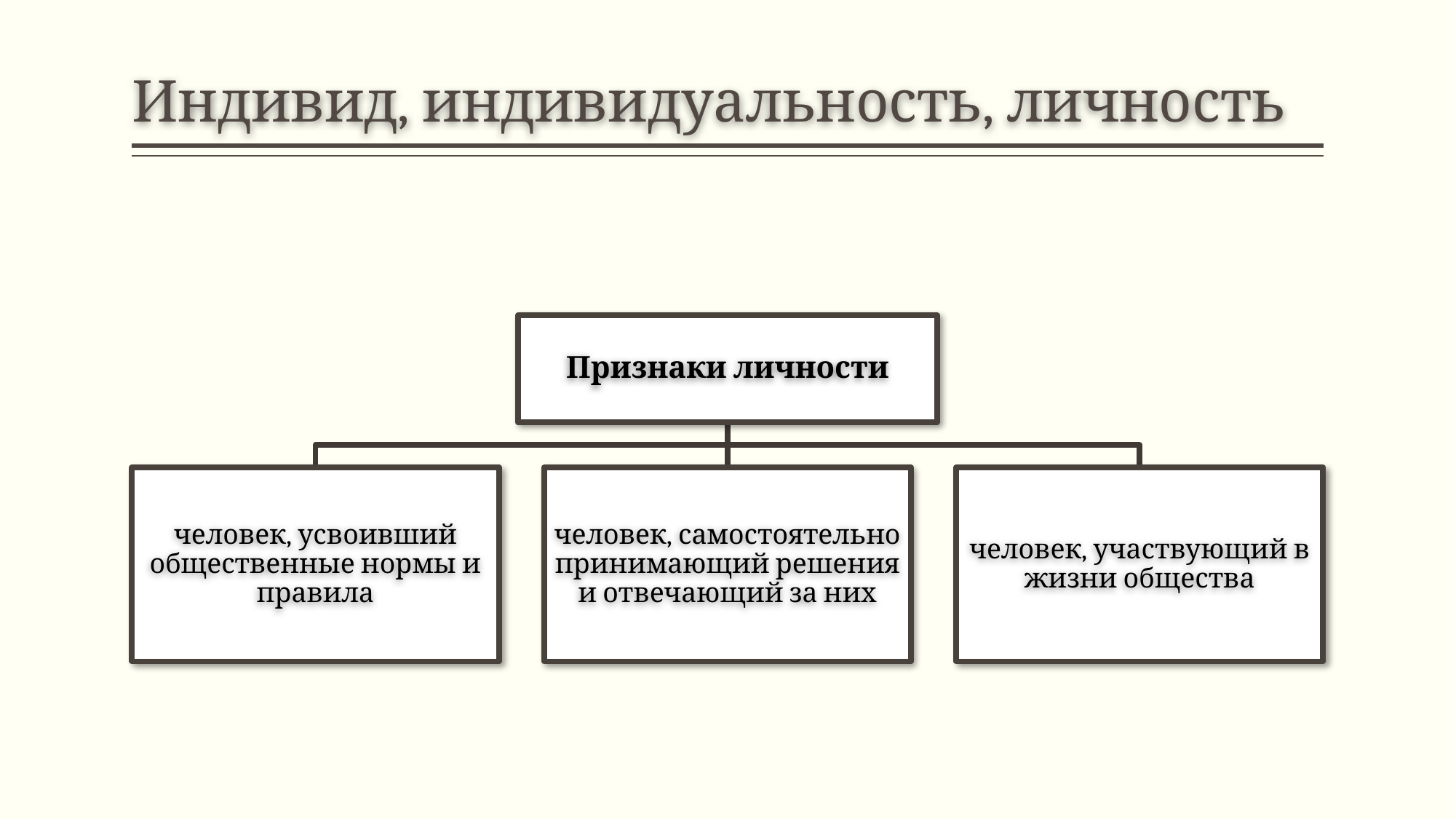

# Индивид, индивидуальность, личность

Признаки личности

человек, усвоивший общественные нормы и правила

человек, самостоятельно принимающий решения и отвечающий за них

человек, участвующий в жизни общества